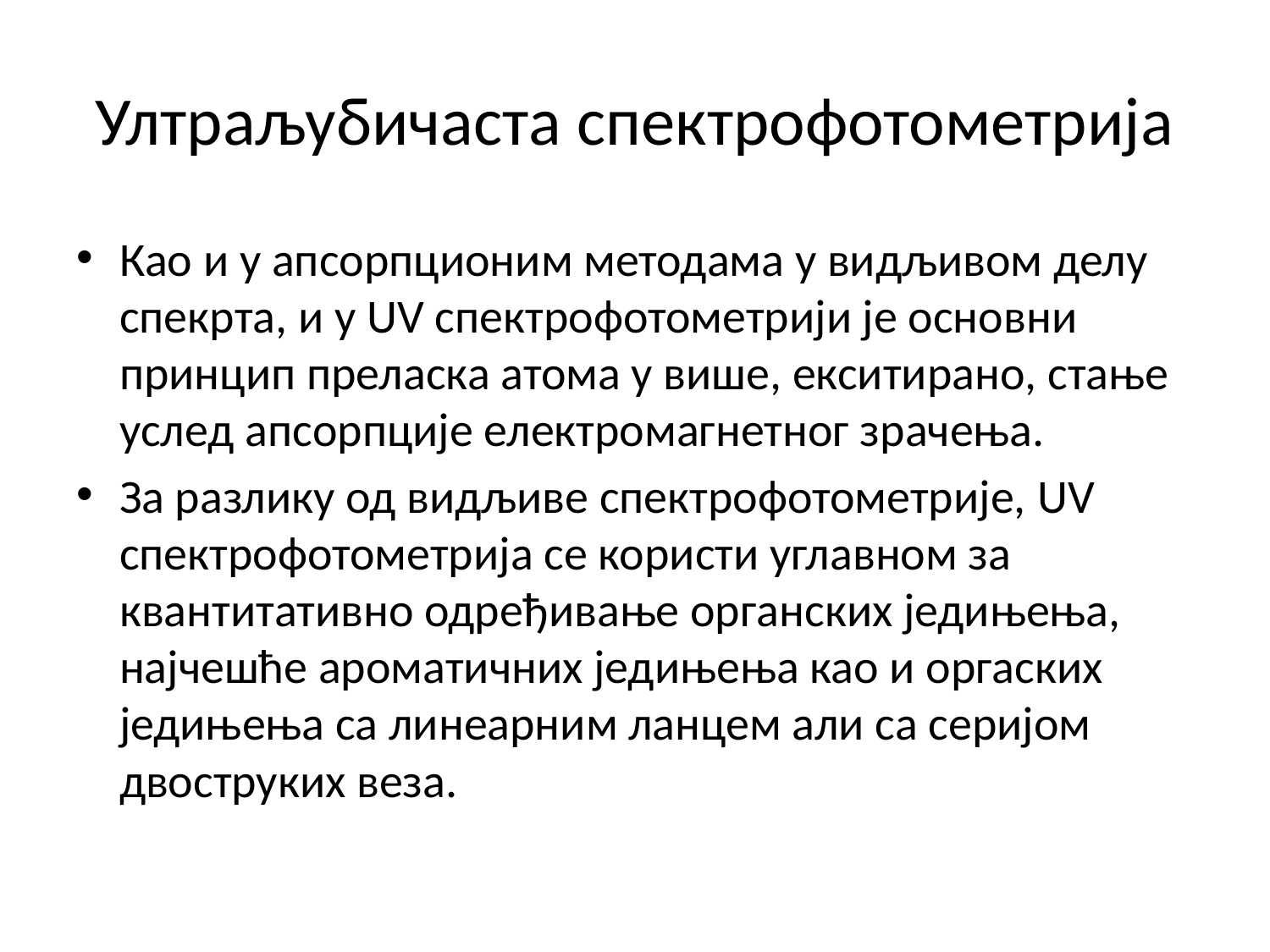

# Ултраљубичаста спектрофотометрија
Као и у апсорпционим методама у видљивом делу спекрта, и у UV спектрофотометрији је основни принцип преласка атома у више, екситирано, стање услед апсорпције електромагнетног зрачења.
За разлику од видљиве спектрофотометрије, UV спектрофотометрија се користи углавном за квантитативно одређивање органских једињења, најчешће ароматичних једињења као и оргаских једињења са линеарним ланцем али са серијом двоструких веза.